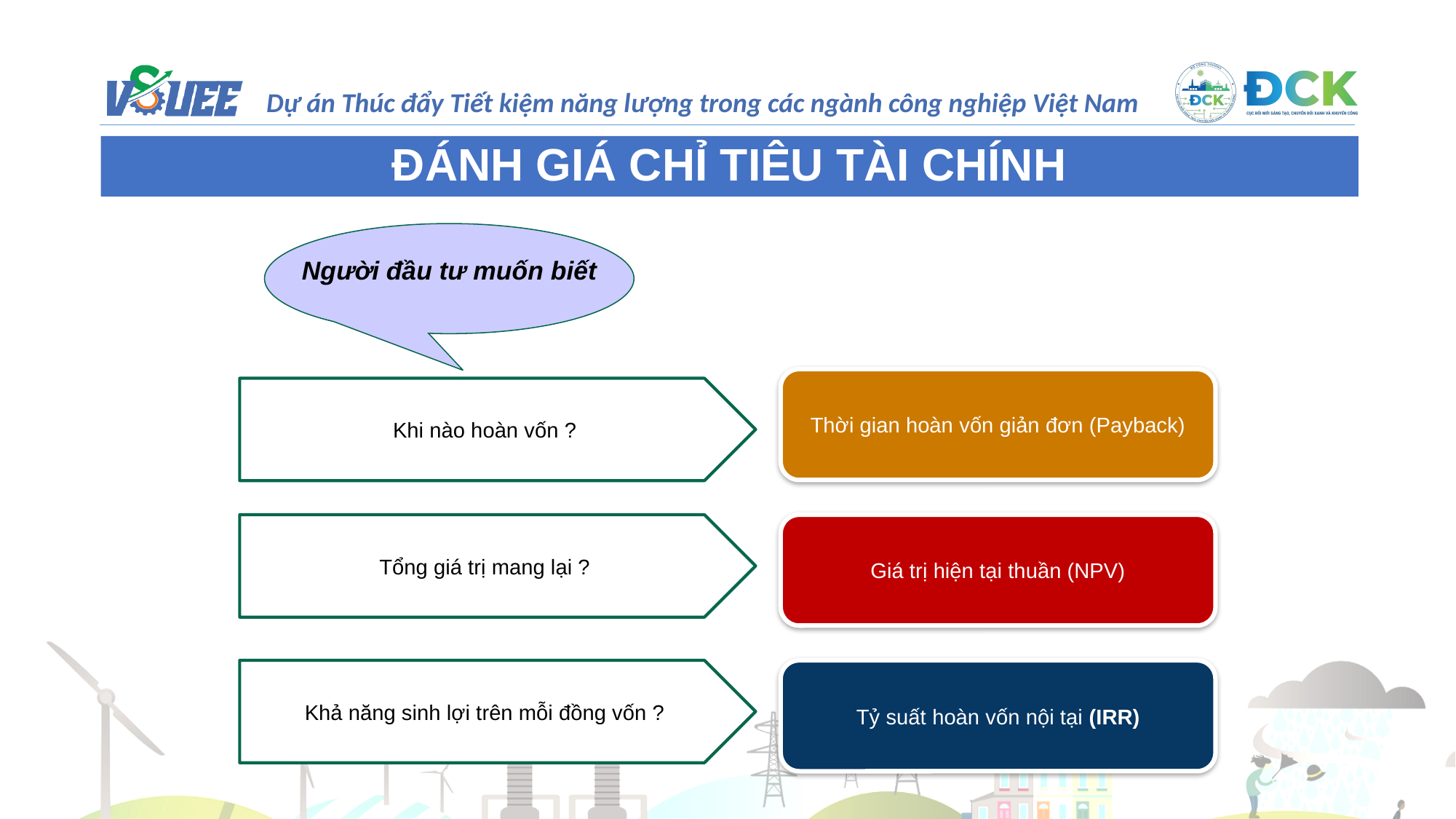

ĐÁNH GIÁ CHỈ TIÊU TÀI CHÍNH

Người đầu tư muốn biết
Thời gian hoàn vốn giản đơn (Payback)
Khi nào hoàn vốn ?
Tổng giá trị mang lại ?
Giá trị hiện tại thuần (NPV)
Khả năng sinh lợi trên mỗi đồng vốn ?
Tỷ suất hoàn vốn nội tại (IRR)